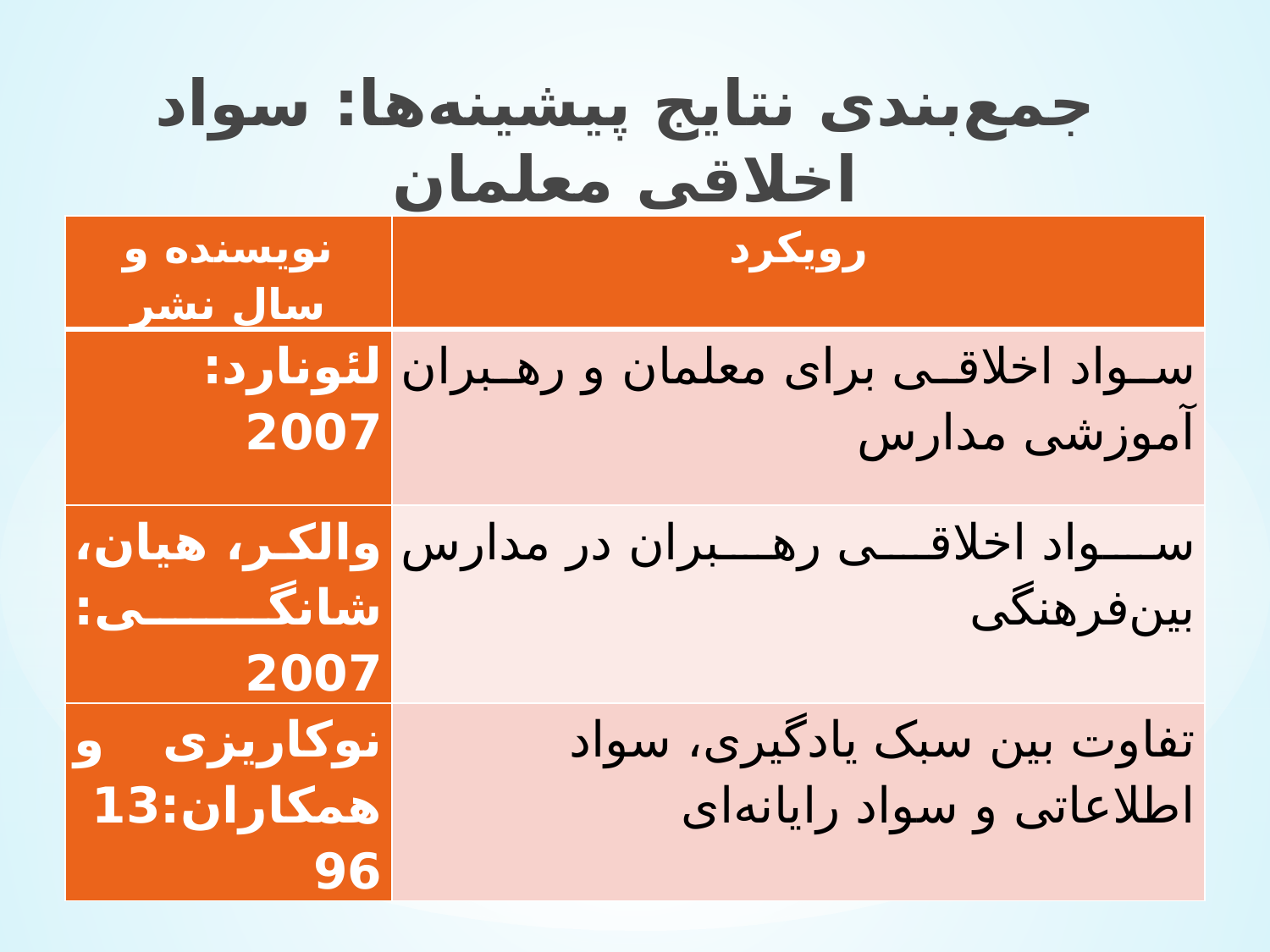

جمع‌بندی نتایج پیشینه‌ها: سواد اخلاقی معلمان
| نویسنده و سال نشر | رویکرد |
| --- | --- |
| لئونارد: 2007 | سواد اخلاقی برای معلمان و رهبران آموزشی مدارس |
| والکر، هیان، شانگی: 2007 | سواد اخلاقی رهبران در مدارس بین‌فرهنگی |
| نوکاریزی و همکاران:1396 | تفاوت بین سبک یادگیری، سواد اطلاعاتی و سواد رایانه‌ای |